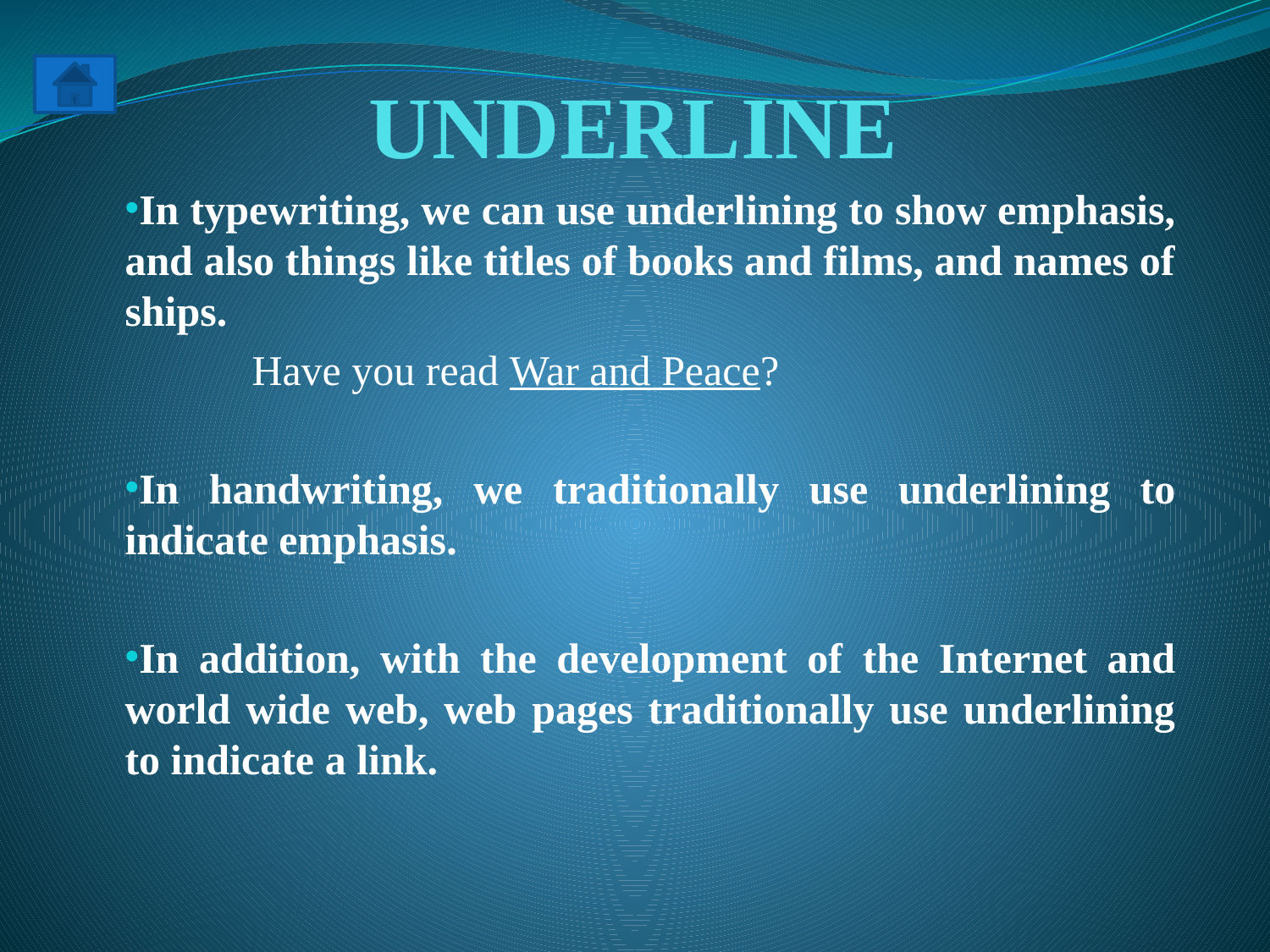

# UNDERLINE

In typewriting, we can use underlining to show emphasis, and also things like titles of books and films, and names of ships.
	Have you read War and Peace?

In handwriting, we traditionally use underlining to indicate emphasis.

In addition, with the development of the Internet and world wide web, web pages traditionally use underlining to indicate a link.